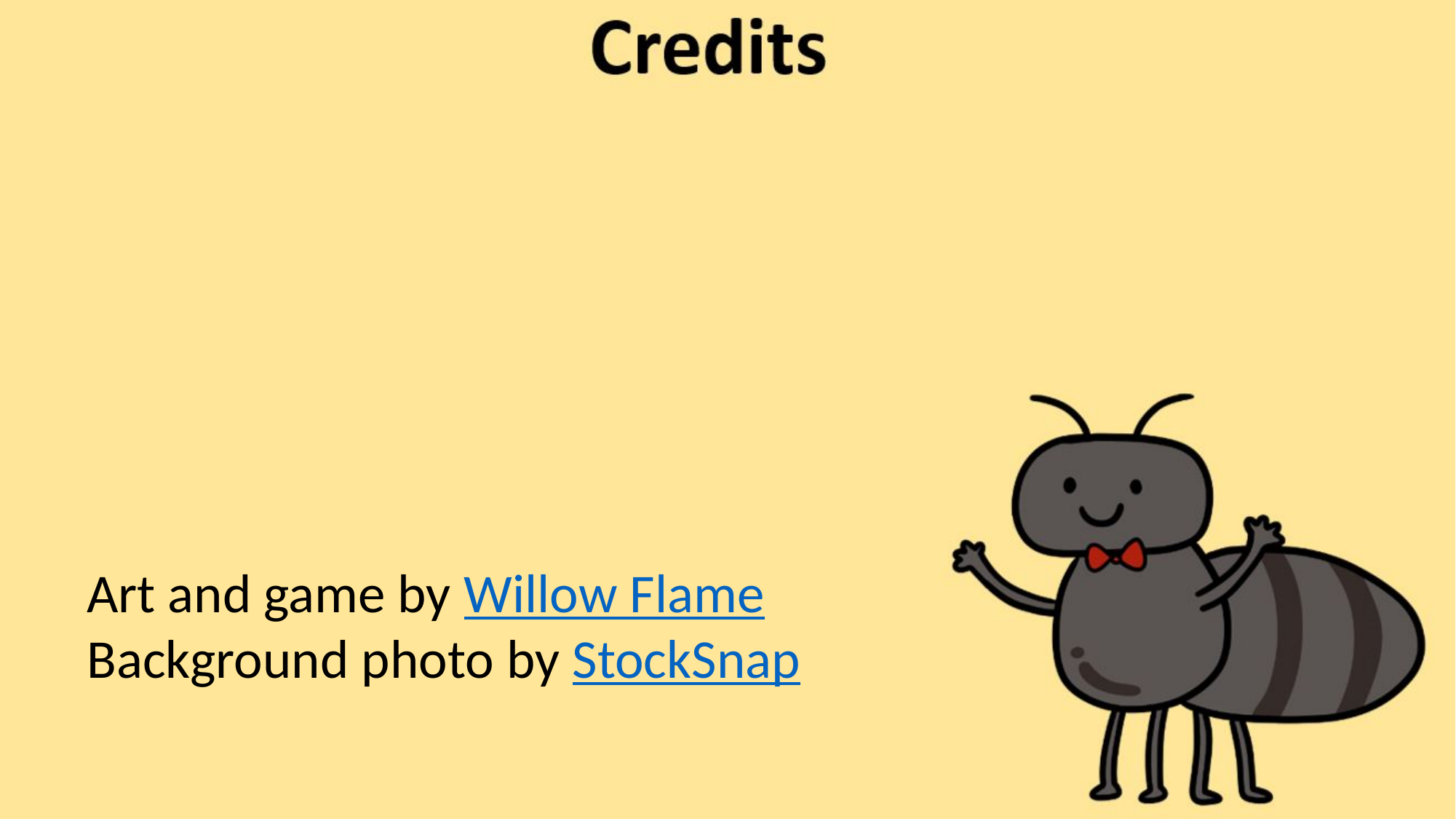

Art and game by Willow Flame
Background photo by StockSnap